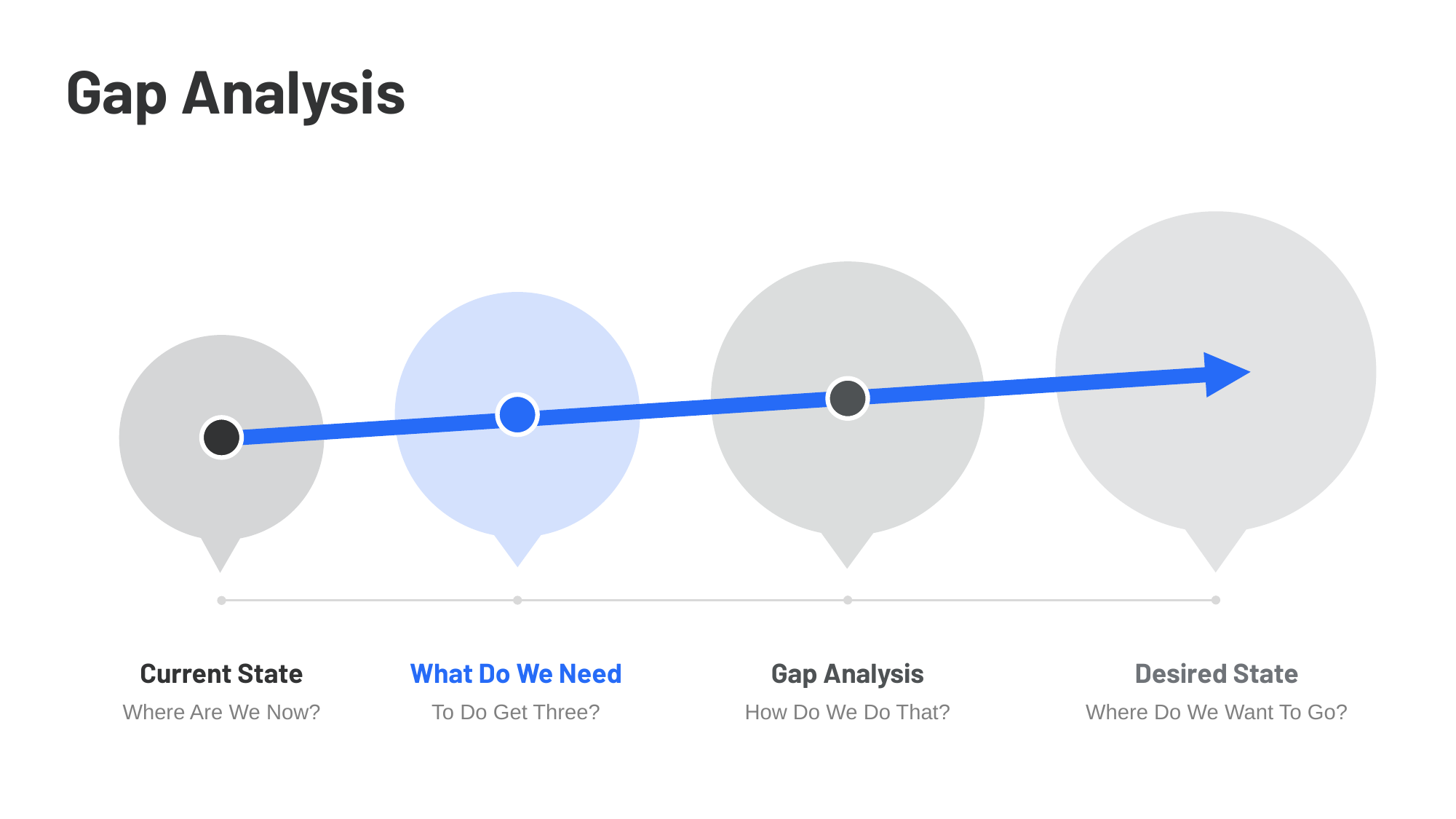

Gap Analysis

Current State
What Do We Need
Gap Analysis
Desired State
Where Are We Now?
To Do Get Three?
How Do We Do That?
Where Do We Want To Go?